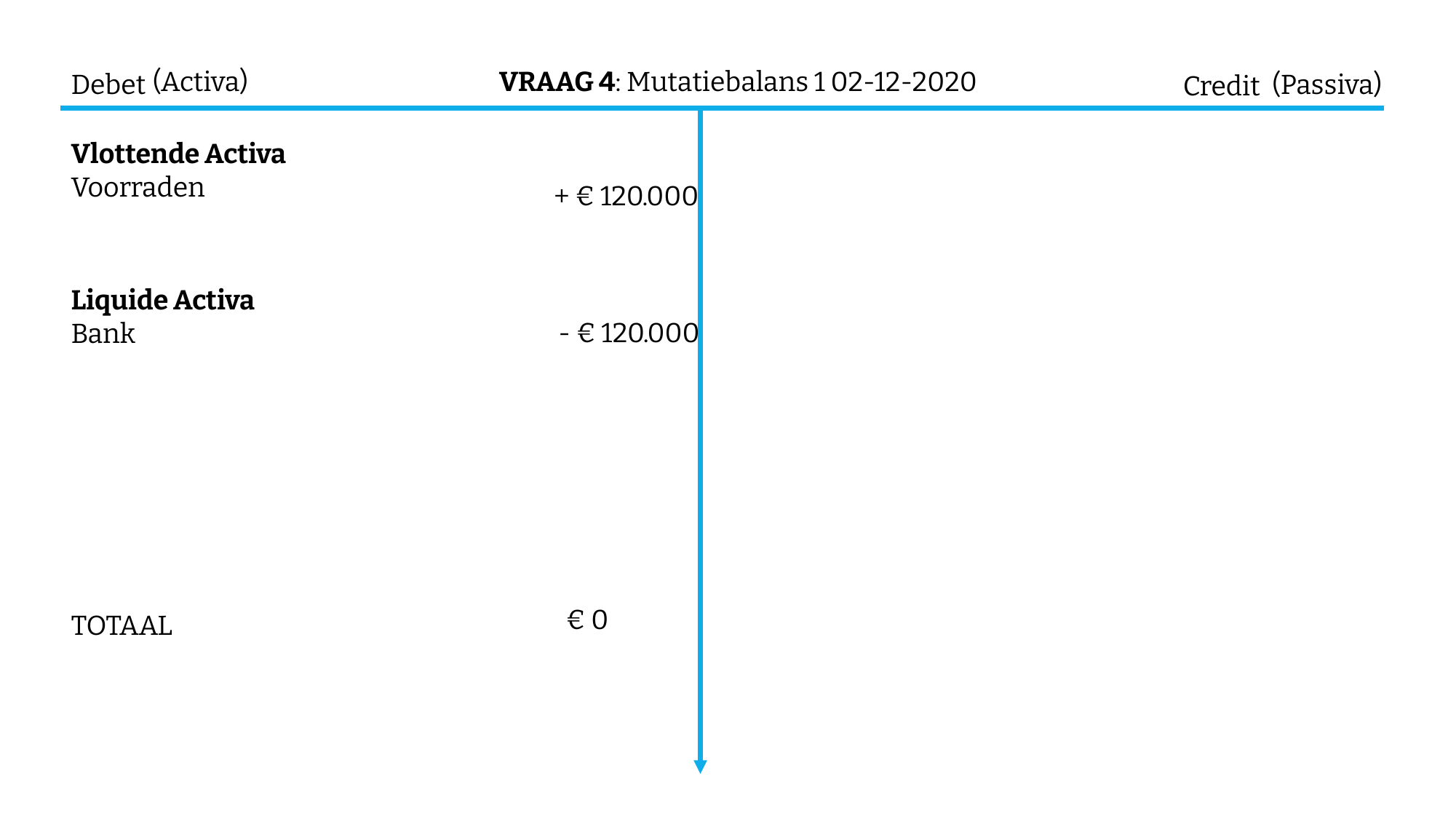

VRAAG 4: Mutatiebalans 1 02-12-2020
(Activa)
Debet
(Passiva)
Credit
Vlottende Activa
Voorraden
+ € 120.000
Liquide Activa
- € 120.000
Bank
€ 0
TOTAAL